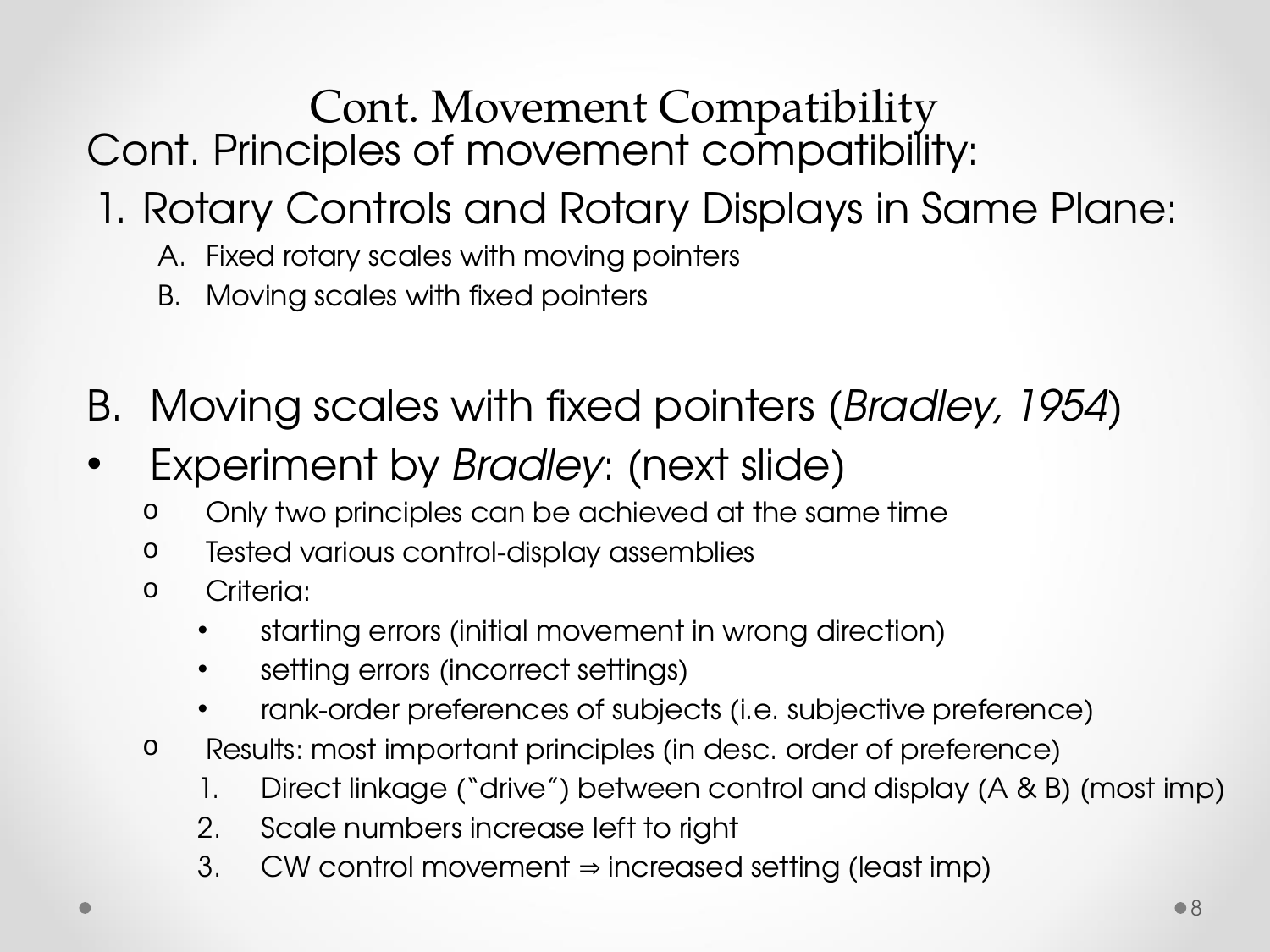

# Cont. Movement Compatibility

Cont. Principles of movement compatibility:
Rotary Controls and Rotary Displays in Same Plane:
Fixed rotary scales with moving pointers
Moving scales with fixed pointers

Moving scales with fixed pointers (Bradley, 1954)
Experiment by Bradley: (next slide)
Only two principles can be achieved at the same time
Tested various control-display assemblies
Criteria:
starting errors (initial movement in wrong direction)
setting errors (incorrect settings)
rank-order preferences of subjects (i.e. subjective preference)
Results: most important principles (in desc. order of preference)
Direct linkage (“drive”) between control and display (A & B) (most imp)
Scale numbers increase left to right
CW control movement ⇒ increased setting (least imp)
8